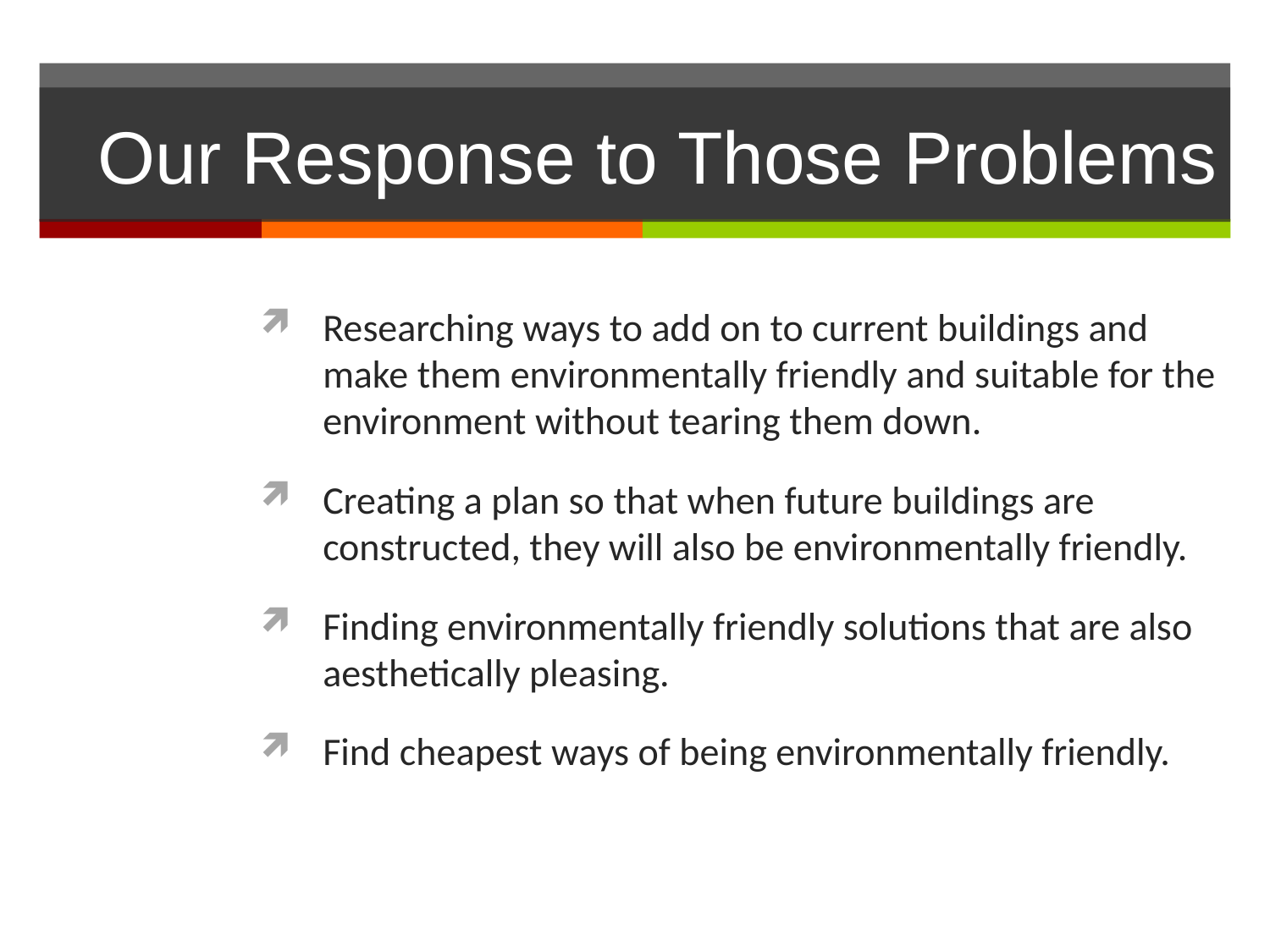

# Our Response to Those Problems
Researching ways to add on to current buildings and make them environmentally friendly and suitable for the environment without tearing them down.
Creating a plan so that when future buildings are constructed, they will also be environmentally friendly.
Finding environmentally friendly solutions that are also aesthetically pleasing.
Find cheapest ways of being environmentally friendly.